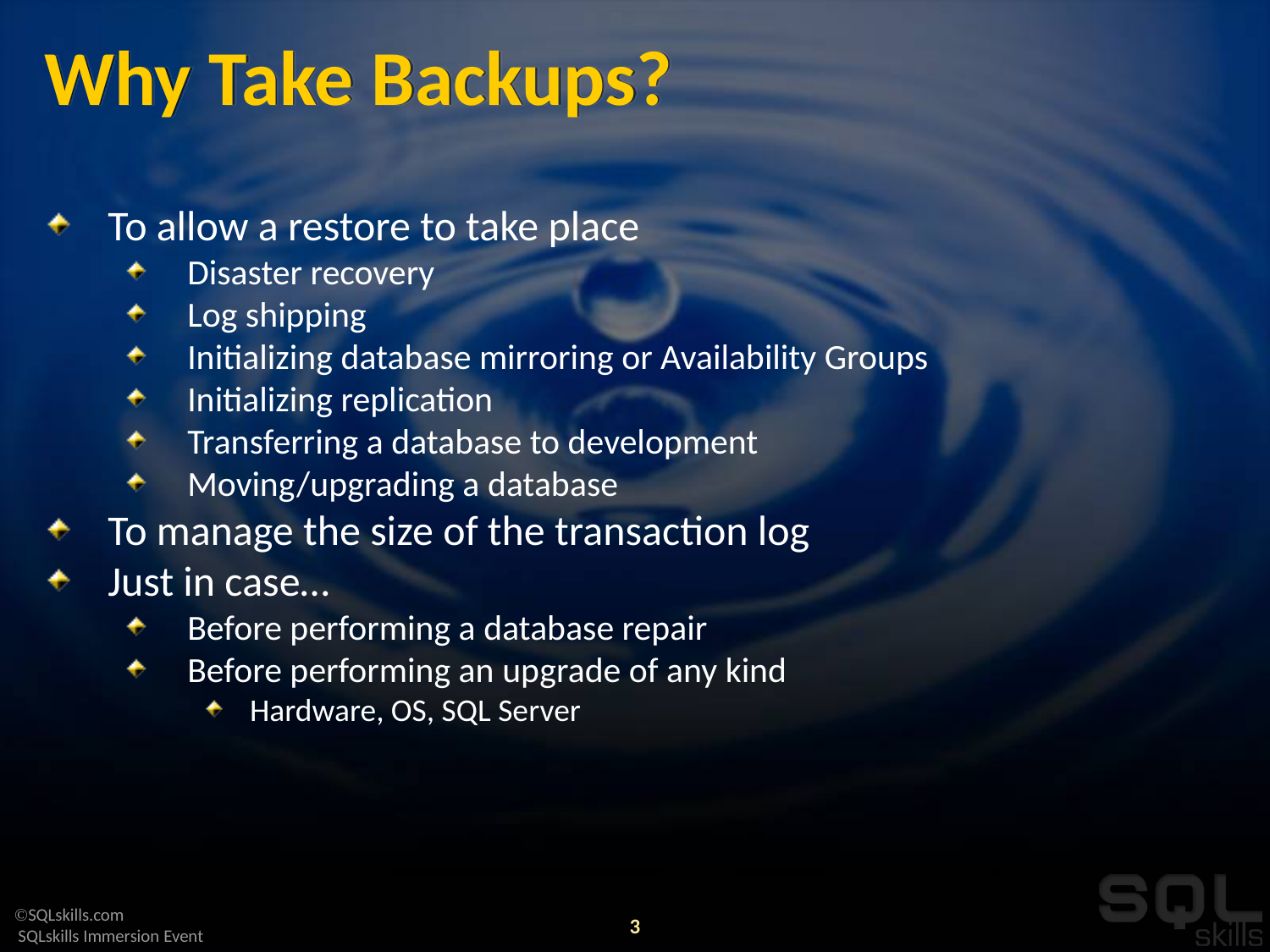

# Why Take Backups?
To allow a restore to take place
Disaster recovery
Log shipping
Initializing database mirroring or Availability Groups
Initializing replication
Transferring a database to development
Moving/upgrading a database
To manage the size of the transaction log
Just in case…
Before performing a database repair
Before performing an upgrade of any kind
Hardware, OS, SQL Server
3